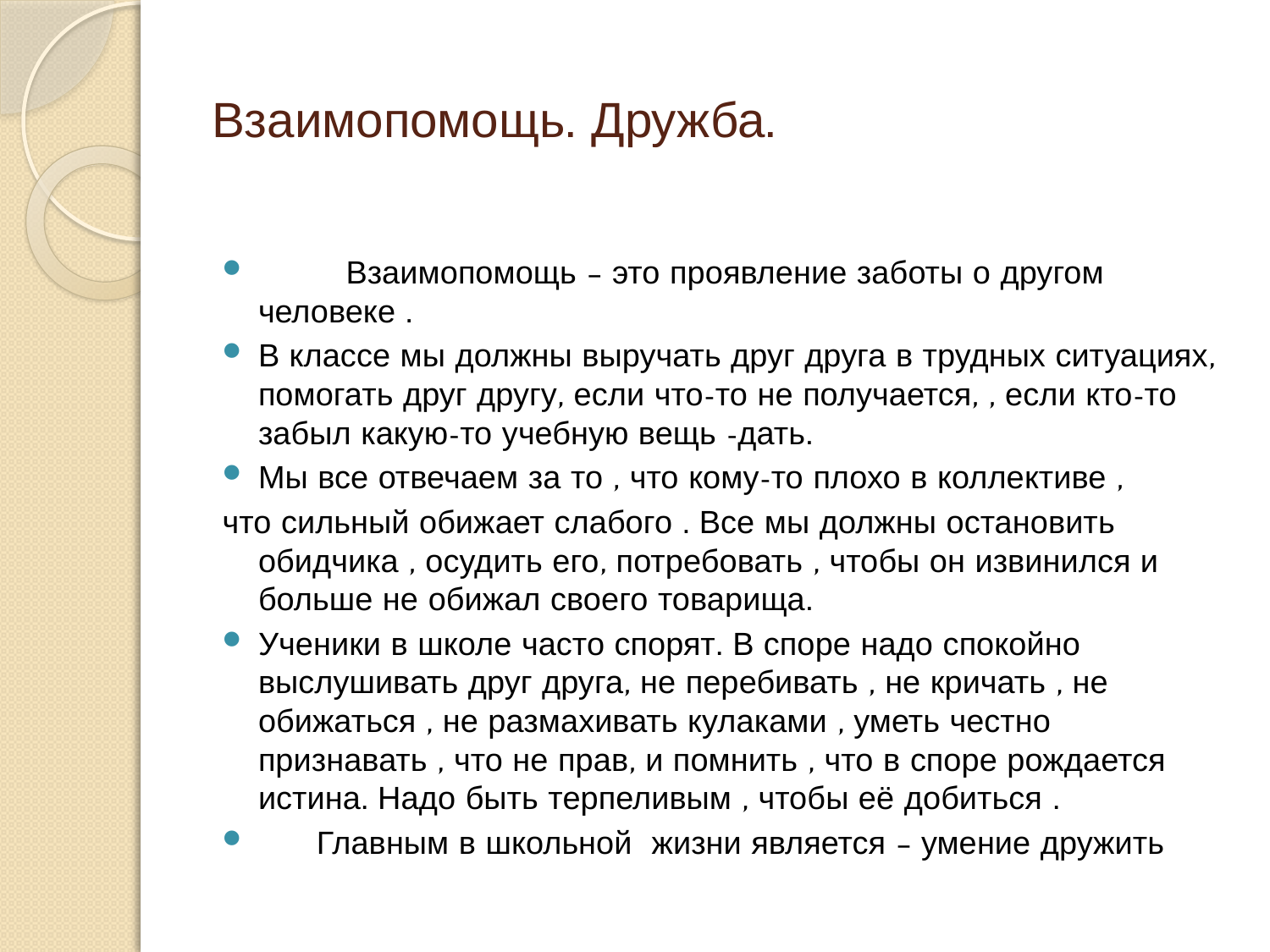

# Взаимопомощь. Дружба.

         Взаимопомощь – это проявление заботы о другом человеке .
В классе мы должны выручать друг друга в трудных ситуациях, помогать друг другу, если что-то не получается, , если кто-то забыл какую-то учебную вещь -дать.
Мы все отвечаем за то , что кому-то плохо в коллективе ,
что сильный обижает слабого . Все мы должны остановить обидчика , осудить его, потребовать , чтобы он извинился и больше не обижал своего товарища.
Ученики в школе часто спорят. В споре надо спокойно выслушивать друг друга, не перебивать , не кричать , не обижаться , не размахивать кулаками , уметь честно признавать , что не прав, и помнить , что в споре рождается истина. Надо быть терпеливым , чтобы её добиться .
      Главным в школьной  жизни является – умение дружить